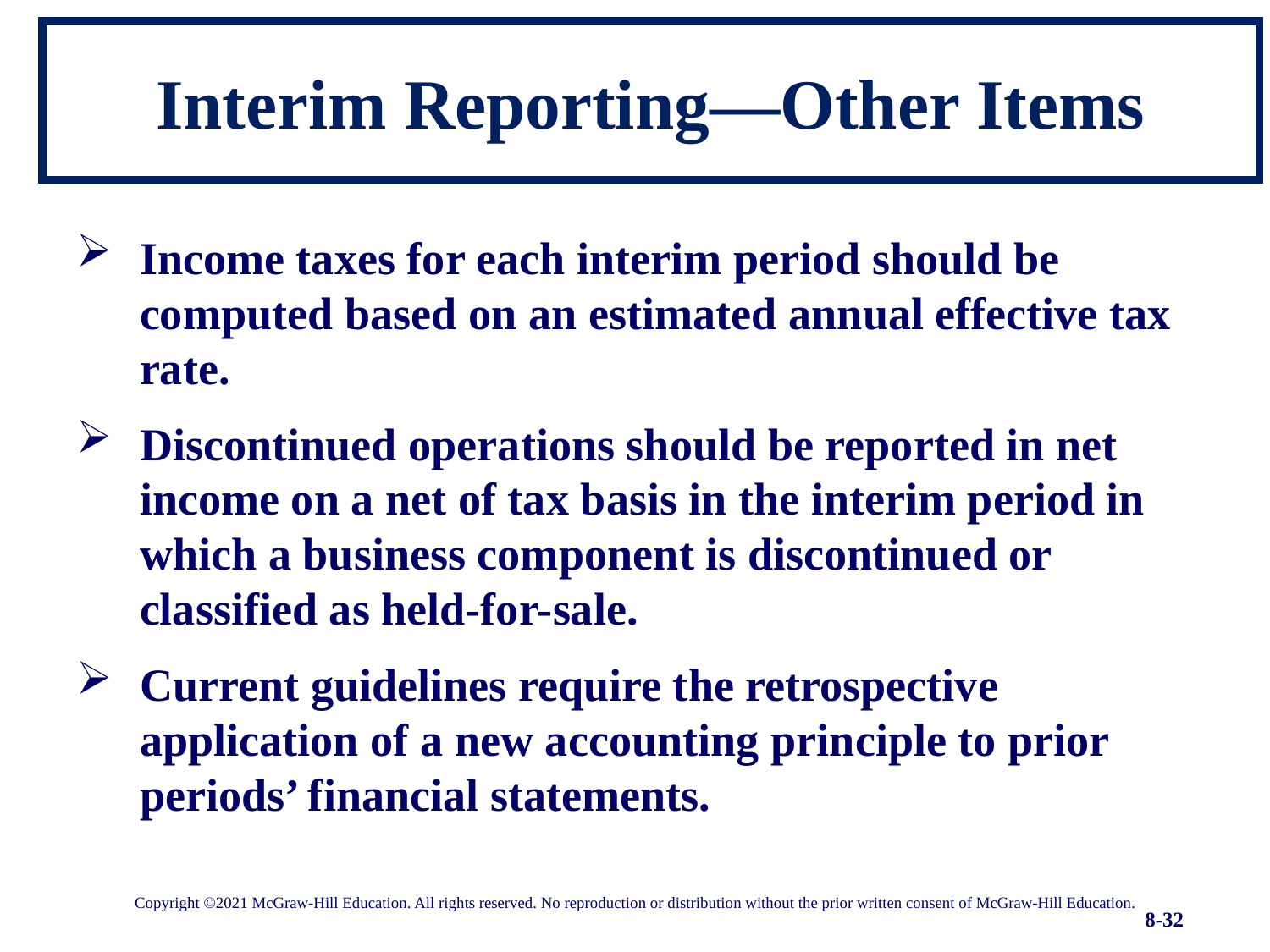

# Interim Reporting—Other Items
Income taxes for each interim period should be computed based on an estimated annual effective tax rate.
Discontinued operations should be reported in net income on a net of tax basis in the interim period in which a business component is discontinued or classified as held-for-sale.
Current guidelines require the retrospective application of a new accounting principle to prior periods’ financial statements.

Copyright ©2021 McGraw-Hill Education. All rights reserved. No reproduction or distribution without the prior written consent of McGraw-Hill Education.